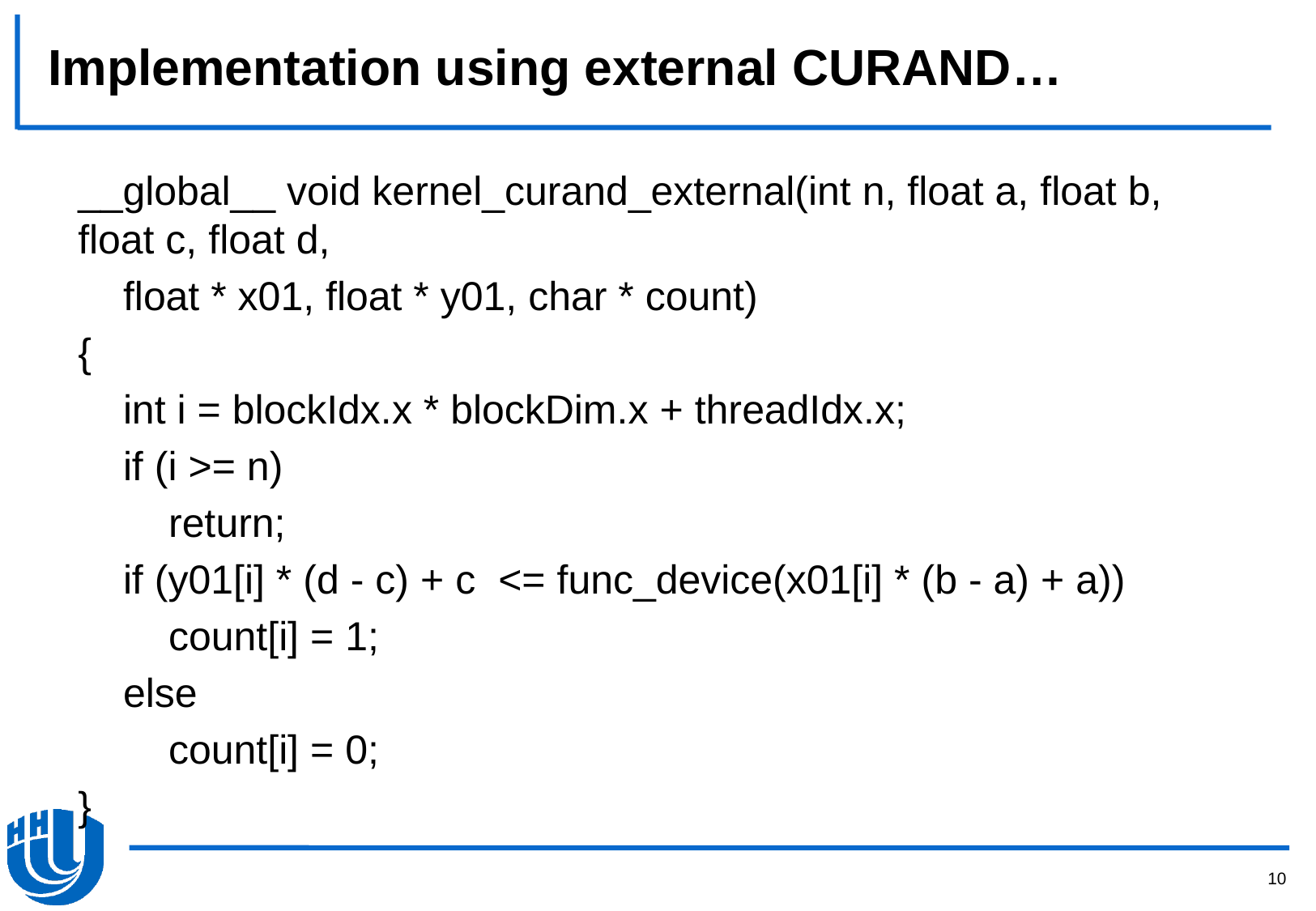

# Implementation using external CURAND…
__global__ void kernel_curand_external(int n, float a, float b, float c, float d,
    float * x01, float * y01, char * count)
{
    int i = blockIdx.x * blockDim.x + threadIdx.x;
    if (i >= n)
        return;
    if (y01[i] * (d - c) + c  <= func_device(x01[i] * (b - a) + a))
        count[i] = 1;
    else
        count[i] = 0;
}
10